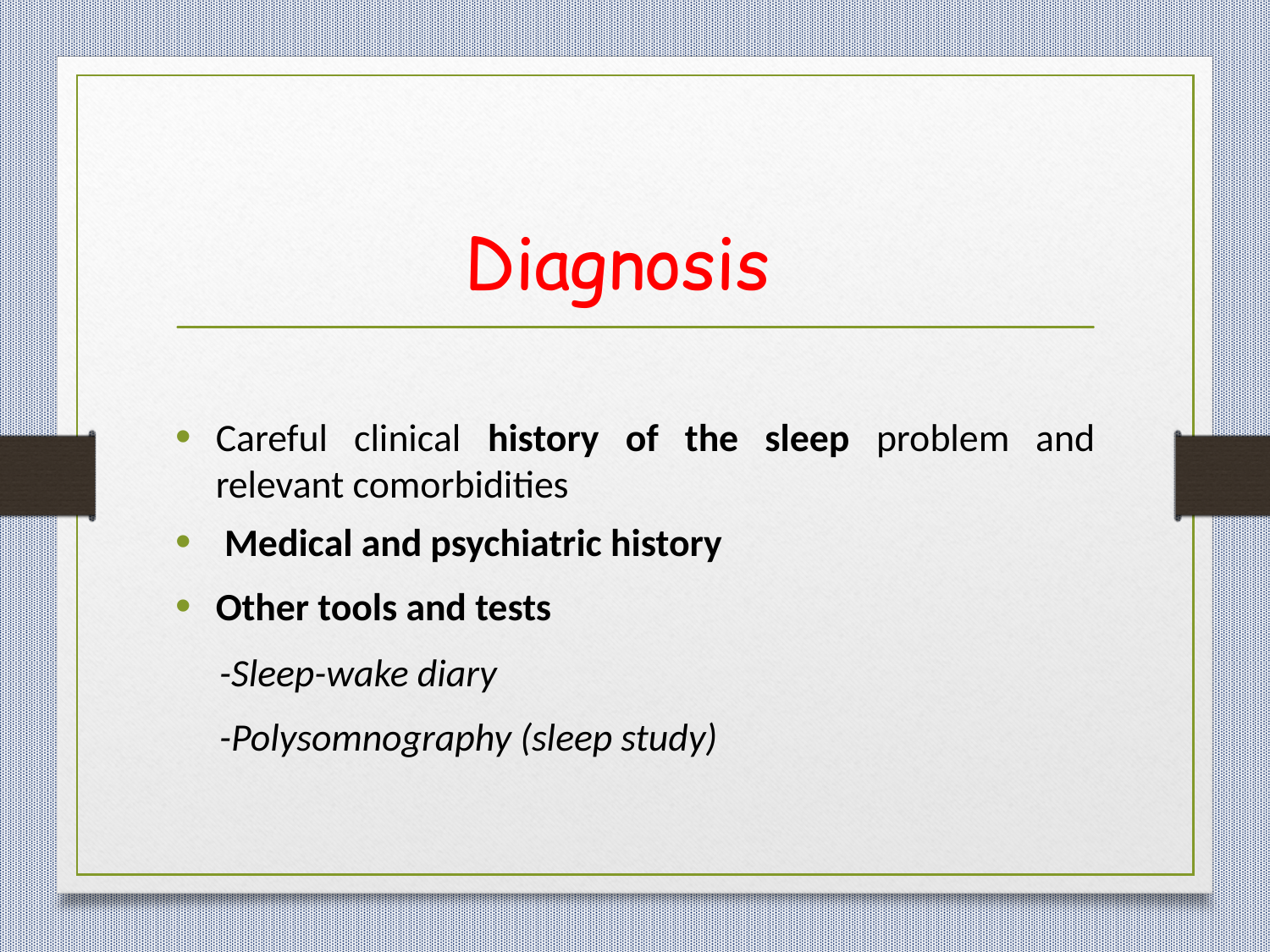

# Diagnosis

Careful clinical history of the sleep problem and relevant comorbidities
 Medical and psychiatric history
Other tools and tests
     -Sleep-wake diary
     -Polysomnography (sleep study)